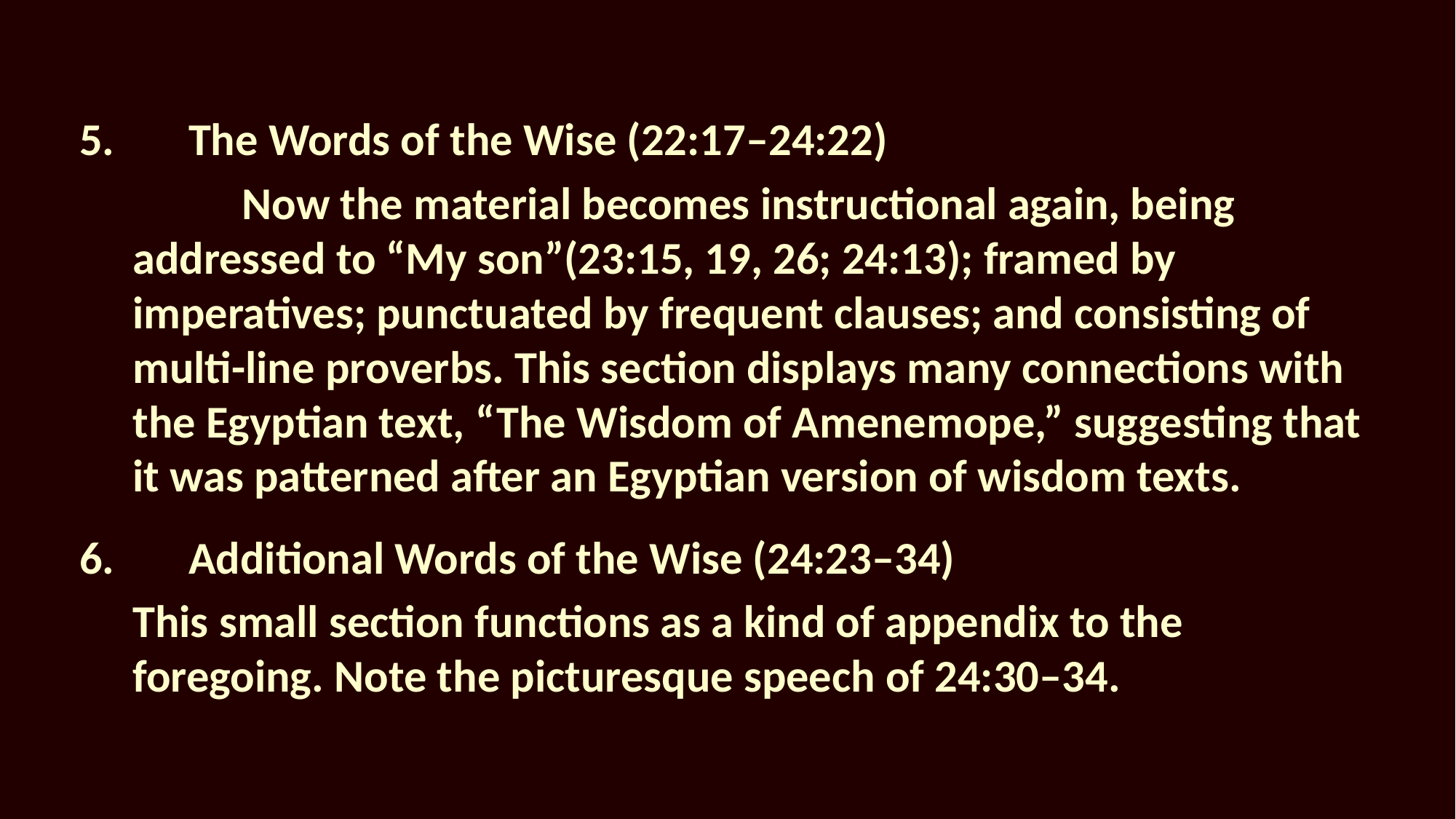

5.	The Words of the Wise (22:17–24:22)
	Now the material becomes instructional again, being addressed to “My son”(23:15, 19, 26; 24:13); framed by imperatives; punctuated by frequent clauses; and consisting of multi-line proverbs. This section displays many connections with the Egyptian text, “The Wisdom of Amenemope,” suggesting that it was patterned after an Egyptian version of wisdom texts.
6.	Additional Words of the Wise (24:23–34)
This small section functions as a kind of appendix to the foregoing. Note the picturesque speech of 24:30–34.